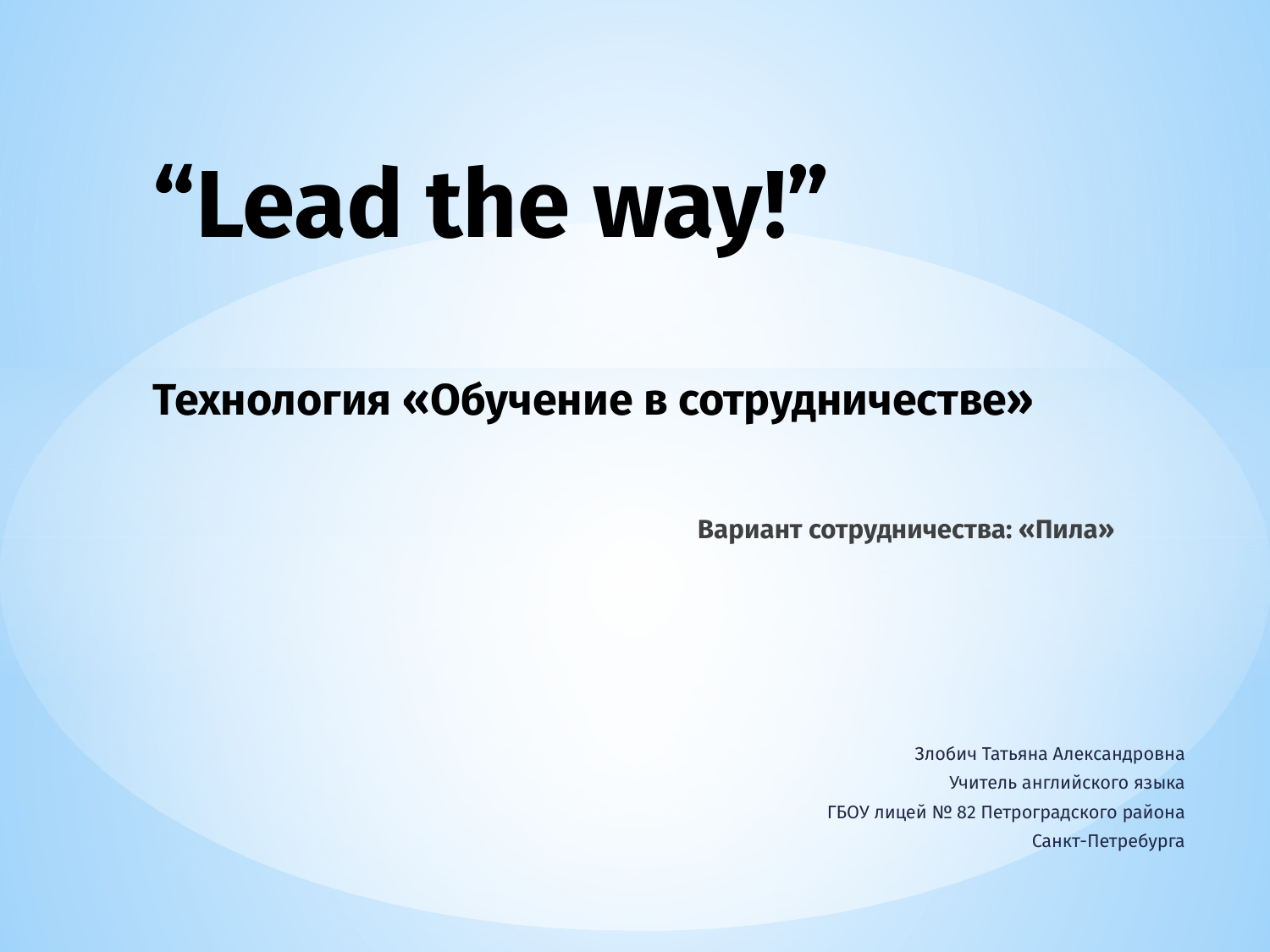

# “Lead the way!” Технология «Обучение в сотрудничестве»
Вариант сотрудничества: «Пила»
Злобич Татьяна Александровна
Учитель английского языка
ГБОУ лицей № 82 Петроградского района
Санкт-Петребурга